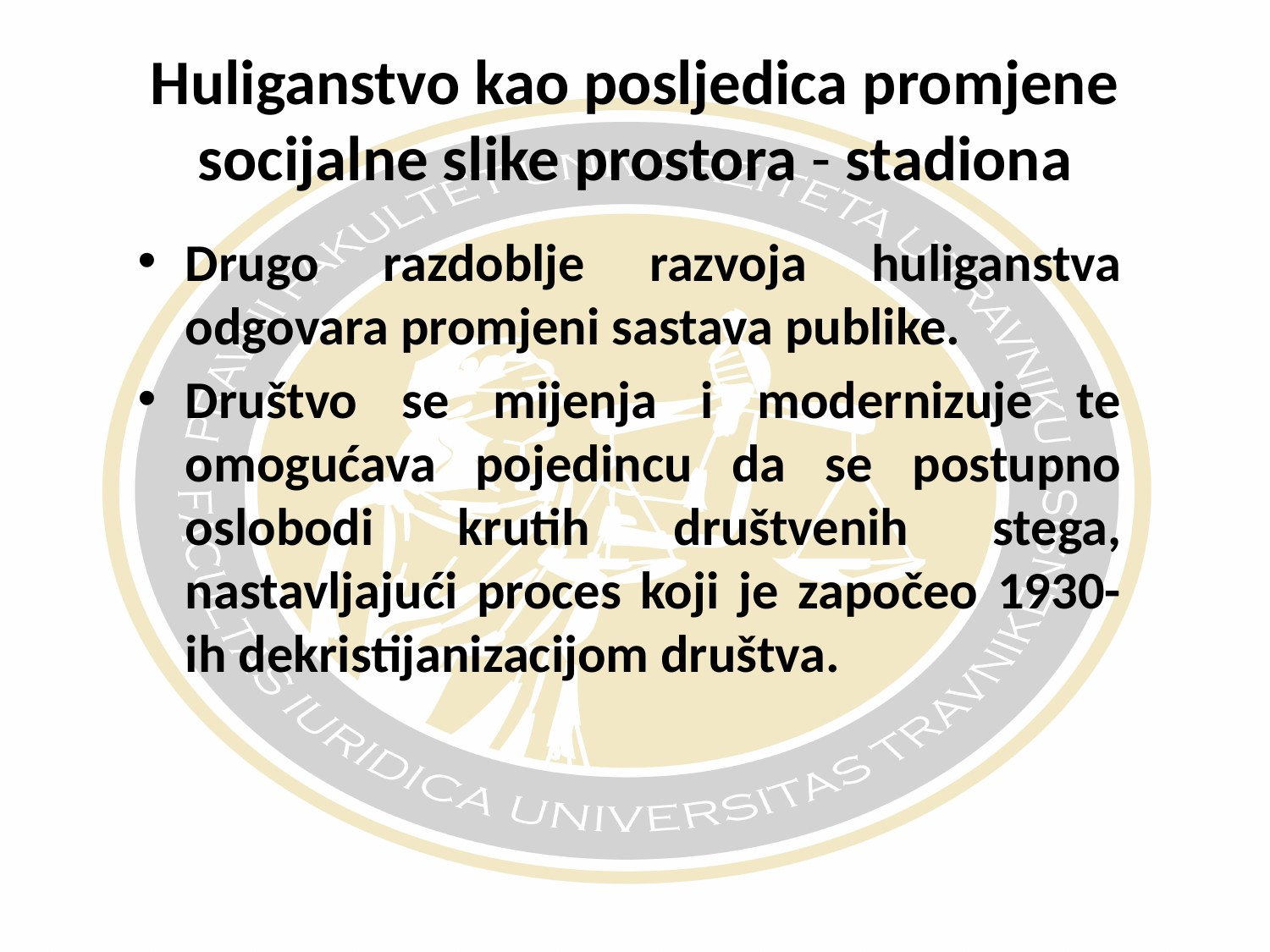

# Huliganstvo kao posljedica promjene socijalne slike prostora - stadiona
Drugo razdoblje razvoja huliganstva odgovara promjeni sastava publike.
Društvo se mijenja i modernizuje te omogućava pojedincu da se postupno oslobodi krutih društvenih stega, nastavljajući proces koji je započeo 1930-ih dekristijanizacijom društva.